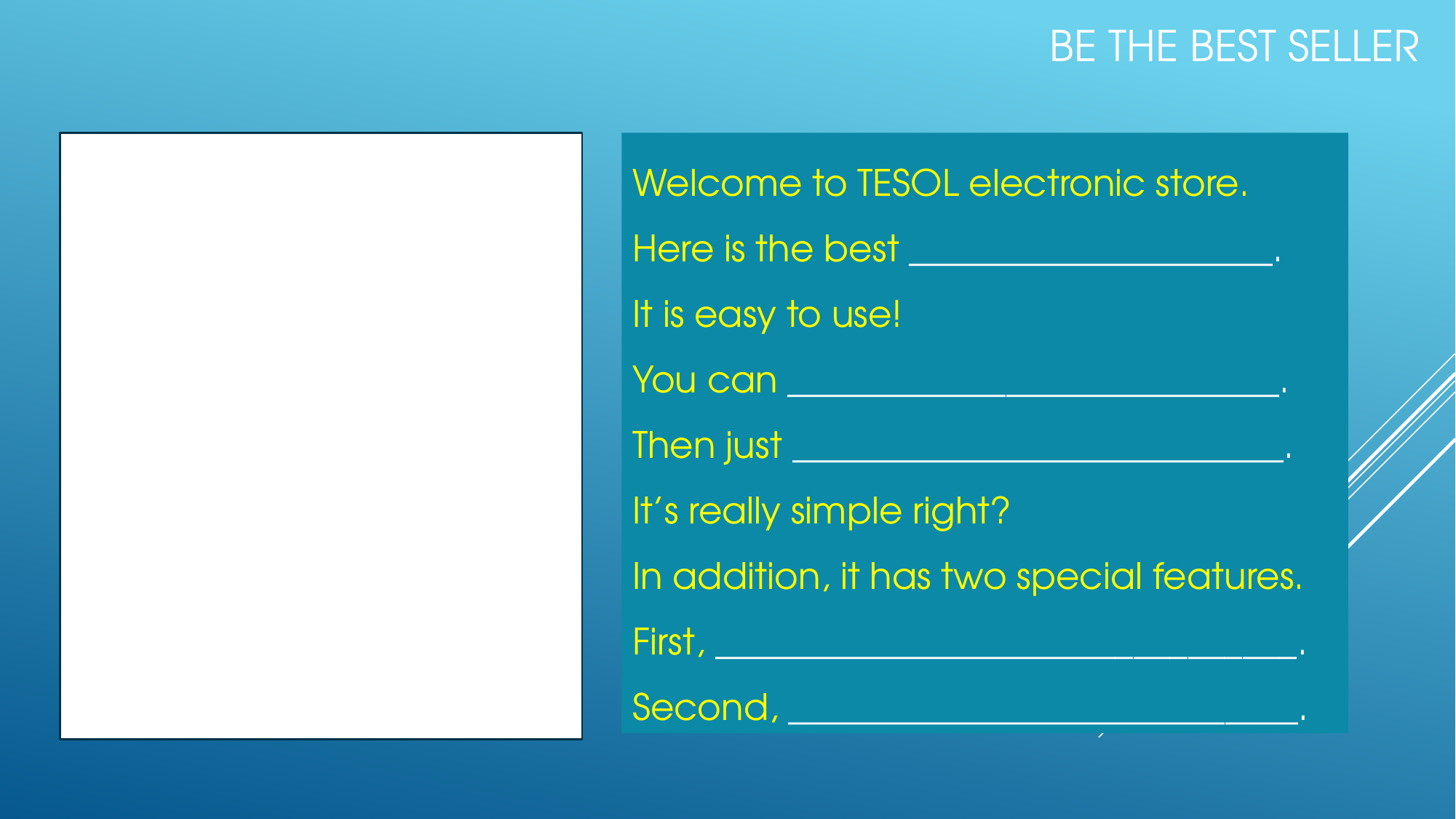

# Be The best seller

Welcome to TESOL electronic store.
Here is the best ____________________.
It is easy to use!
You can ___________________________.
Then just ___________________________.
It’s really simple right?
In addition, it has two special features. First, ________________________________.
Second, ____________________________.